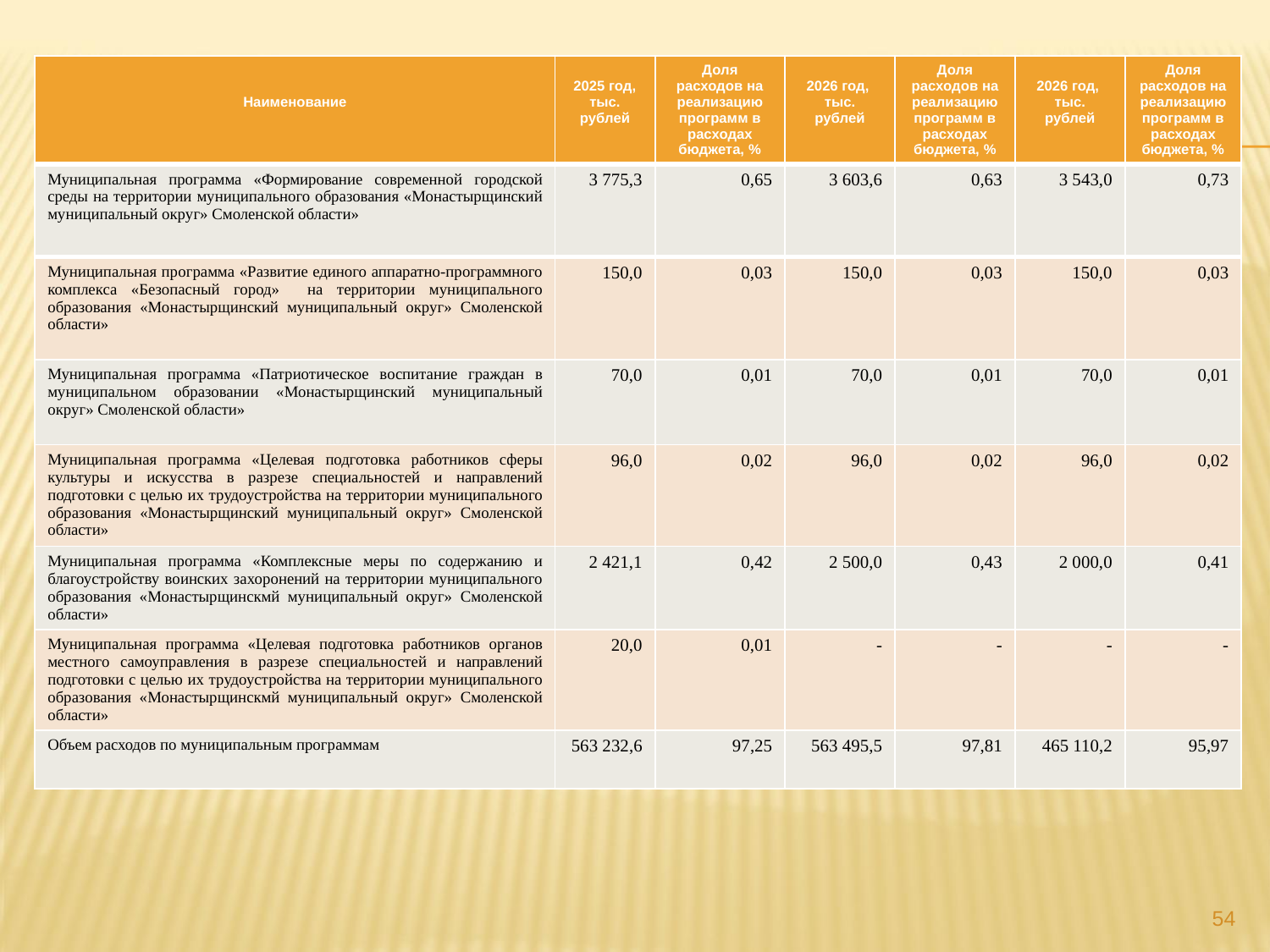

| Наименование | 2025 год, тыс. рублей | Доля расходов на реализацию программ в расходах бюджета, % | 2026 год, тыс. рублей | Доля расходов на реализацию программ в расходах бюджета, % | 2026 год, тыс. рублей | Доля расходов на реализацию программ в расходах бюджета, % |
| --- | --- | --- | --- | --- | --- | --- |
| Муниципальная программа «Формирование современной городской среды на территории муниципального образования «Монастырщинский муниципальный округ» Смоленской области» | 3 775,3 | 0,65 | 3 603,6 | 0,63 | 3 543,0 | 0,73 |
| Муниципальная программа «Развитие единого аппаратно-программного комплекса «Безопасный город» на территории муниципального образования «Монастырщинский муниципальный округ» Смоленской области» | 150,0 | 0,03 | 150,0 | 0,03 | 150,0 | 0,03 |
| Муниципальная программа «Патриотическое воспитание граждан в муниципальном образовании «Монастырщинский муниципальный округ» Смоленской области» | 70,0 | 0,01 | 70,0 | 0,01 | 70,0 | 0,01 |
| Муниципальная программа «Целевая подготовка работников сферы культуры и искусства в разрезе специальностей и направлений подготовки с целью их трудоустройства на территории муниципального образования «Монастырщинский муниципальный округ» Смоленской области» | 96,0 | 0,02 | 96,0 | 0,02 | 96,0 | 0,02 |
| Муниципальная программа «Комплексные меры по содержанию и благоустройству воинских захоронений на территории муниципального образования «Монастырщинскмй муниципальный округ» Смоленской области» | 2 421,1 | 0,42 | 2 500,0 | 0,43 | 2 000,0 | 0,41 |
| Муниципальная программа «Целевая подготовка работников органов местного самоуправления в разрезе специальностей и направлений подготовки с целью их трудоустройства на территории муниципального образования «Монастырщинскмй муниципальный округ» Смоленской области» | 20,0 | 0,01 | - | - | - | - |
| Объем расходов по муниципальным программам | 563 232,6 | 97,25 | 563 495,5 | 97,81 | 465 110,2 | 95,97 |
54